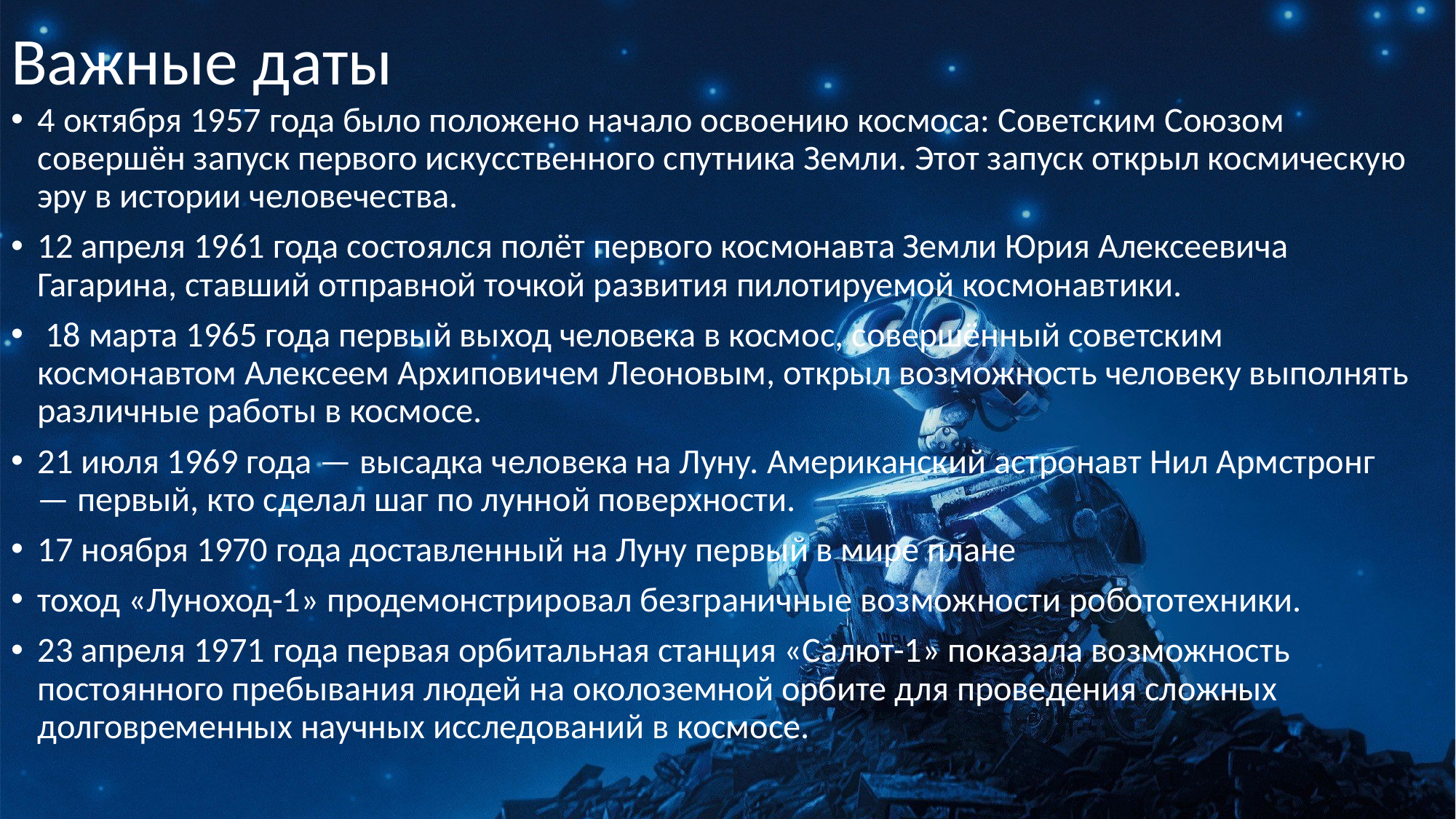

# Важные даты
4 октября 1957 года было положено начало освоению космоса: Советским Союзом совершён запуск первого искусственного спутника Земли. Этот запуск открыл космическую эру в истории человечества.
12 апреля 1961 года состоялся полёт первого космонавта Земли Юрия Алексеевича Гагарина, ставший отправной точкой развития пилотируемой космонавтики.
 18 марта 1965 года первый выход человека в космос, совершённый советским космонавтом Алексеем Архиповичем Леоновым, открыл возможность человеку выполнять различные работы в космосе.
21 июля 1969 года — высадка человека на Луну. Американский астронавт Нил Армстронг — первый, кто сделал шаг по лунной поверхности.
17 ноября 1970 года доставленный на Луну первый в мире плане
тоход «Луноход-1» продемонстрировал безграничные возможности робототехники.
23 апреля 1971 года первая орбитальная станция «Салют-1» показала возможность постоянного пребывания людей на околоземной орбите для проведения сложных долговременных научных исследований в космосе.